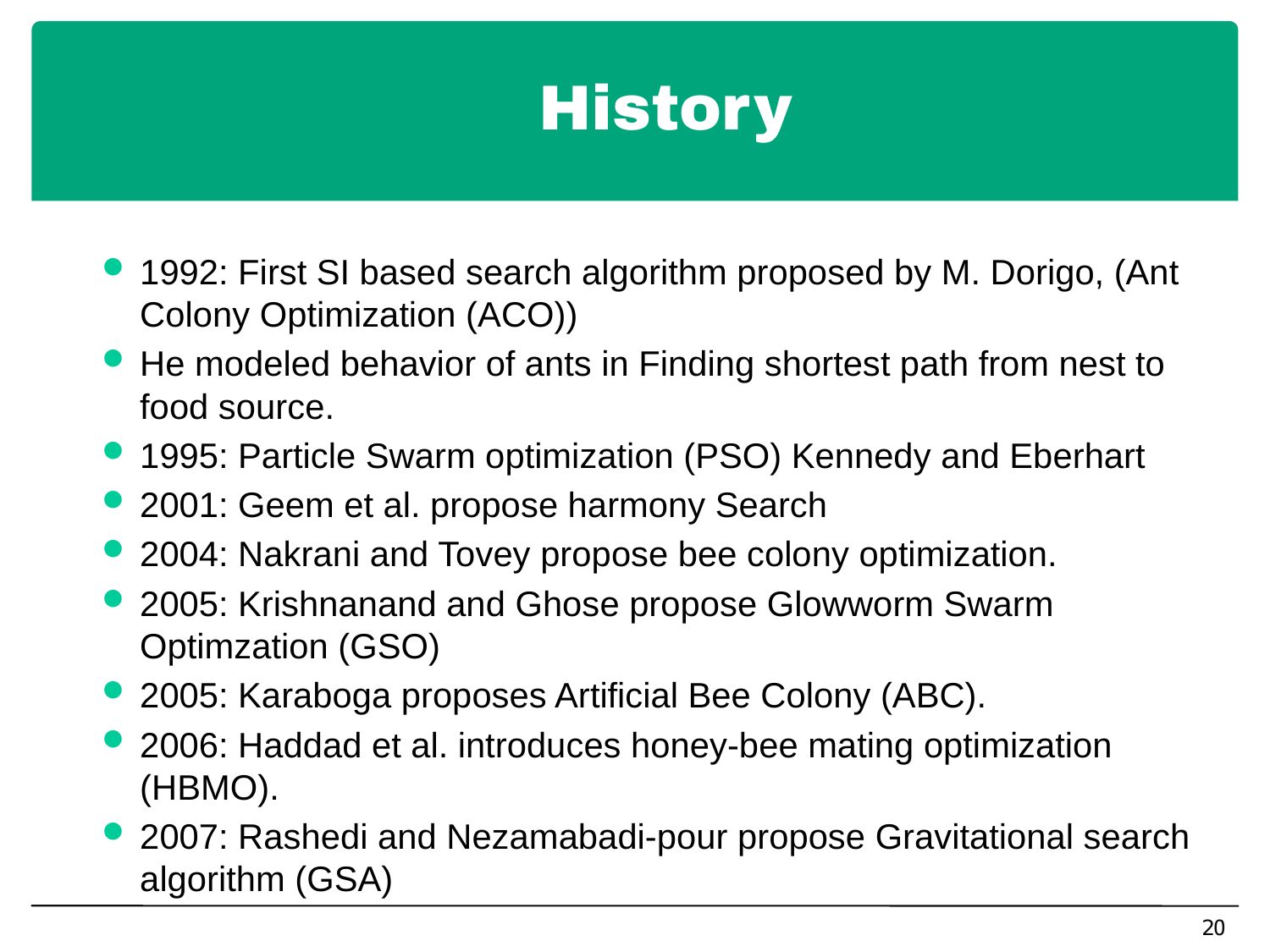

History
1992: First SI based search algorithm proposed by M. Dorigo, (Ant Colony Optimization (ACO))
He modeled behavior of ants in Finding shortest path from nest to food source.
1995: Particle Swarm optimization (PSO) Kennedy and Eberhart
2001: Geem et al. propose harmony Search
2004: Nakrani and Tovey propose bee colony optimization.
2005: Krishnanand and Ghose propose Glowworm Swarm Optimzation (GSO)
2005: Karaboga proposes Artificial Bee Colony (ABC).
2006: Haddad et al. introduces honey-bee mating optimization (HBMO).
2007: Rashedi and Nezamabadi-pour propose Gravitational search algorithm (GSA)

20